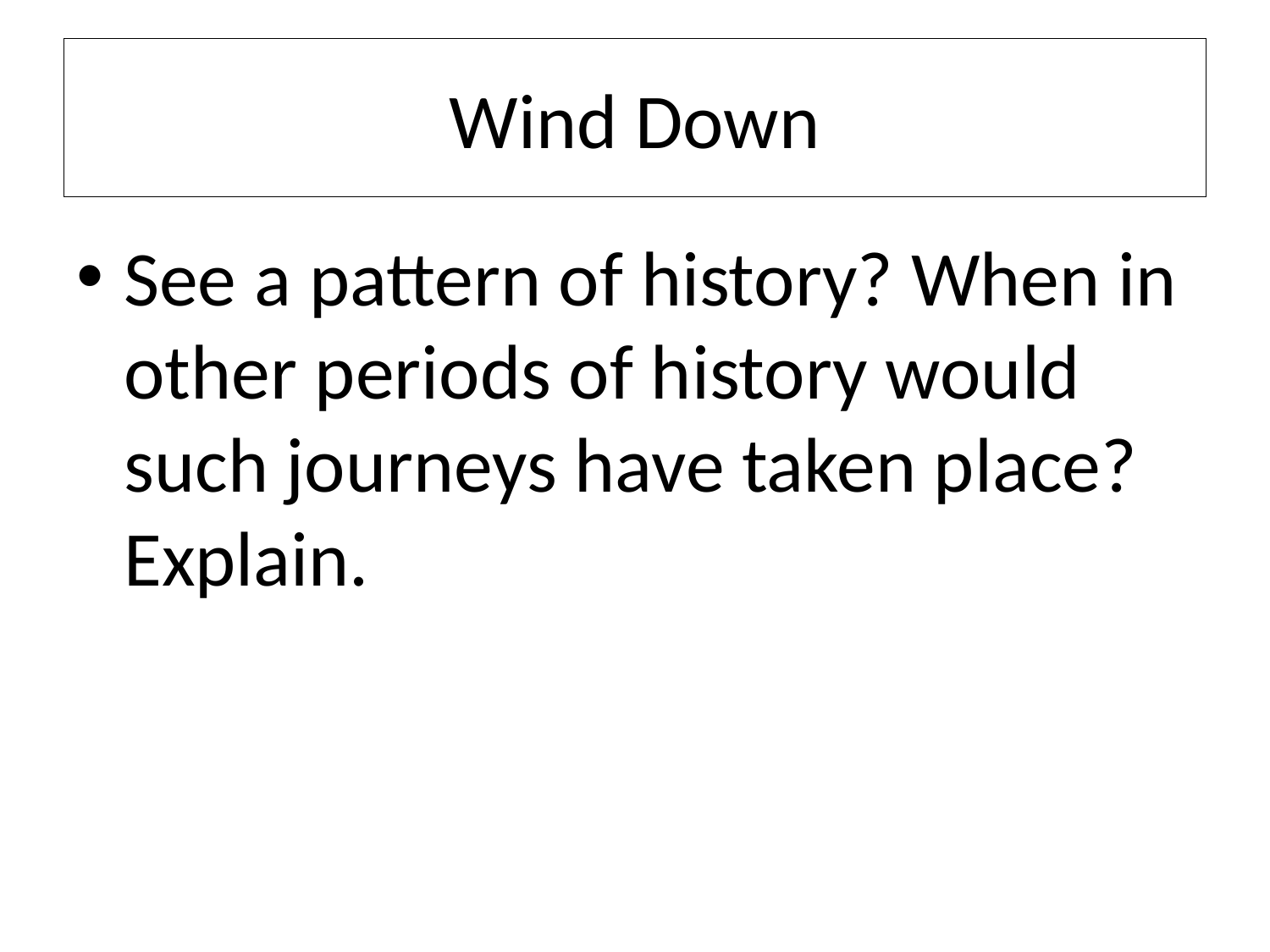

# Wind Down
See a pattern of history? When in other periods of history would such journeys have taken place? Explain.